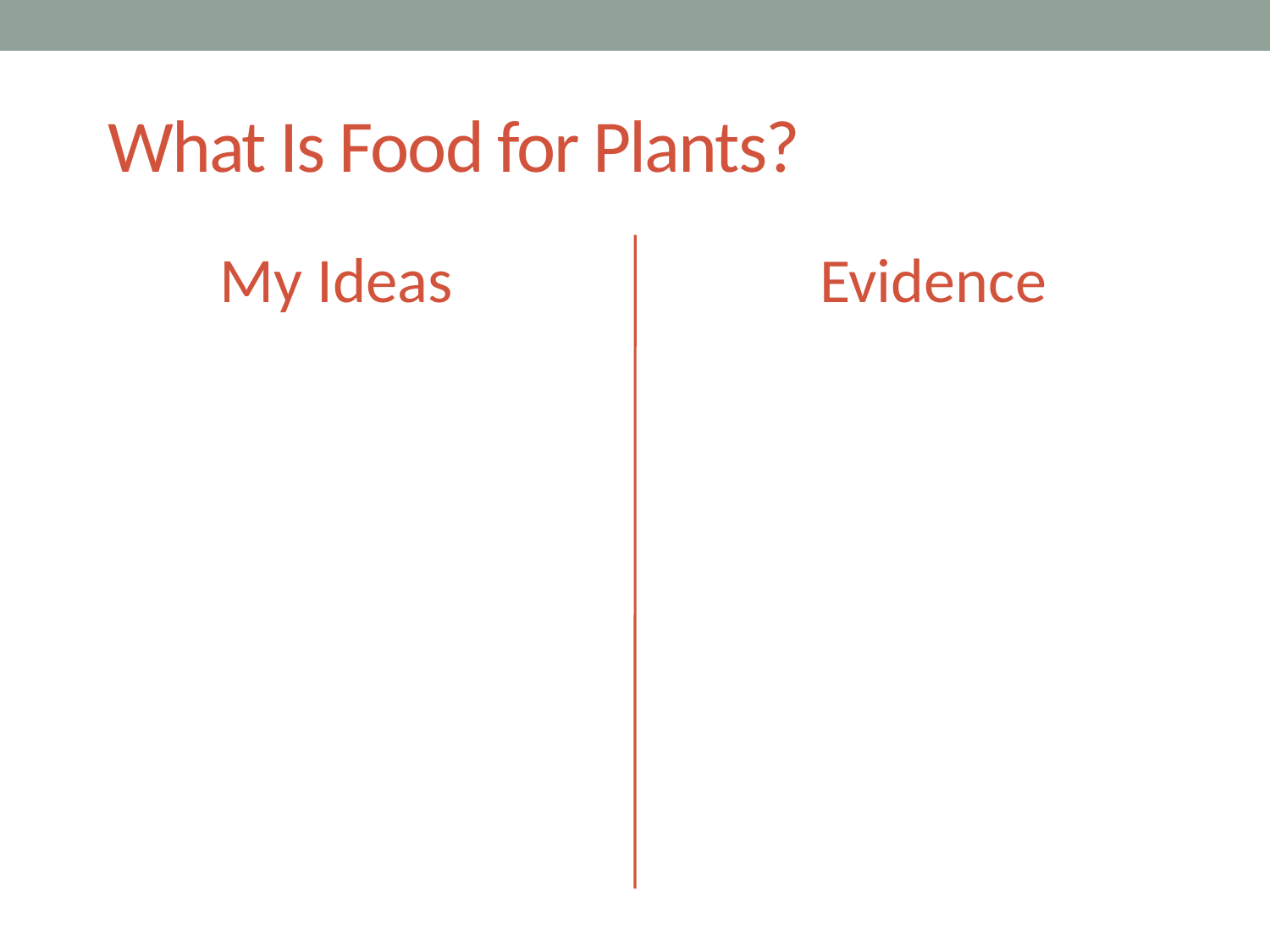

# What Is Food for Plants?
My Ideas
Evidence